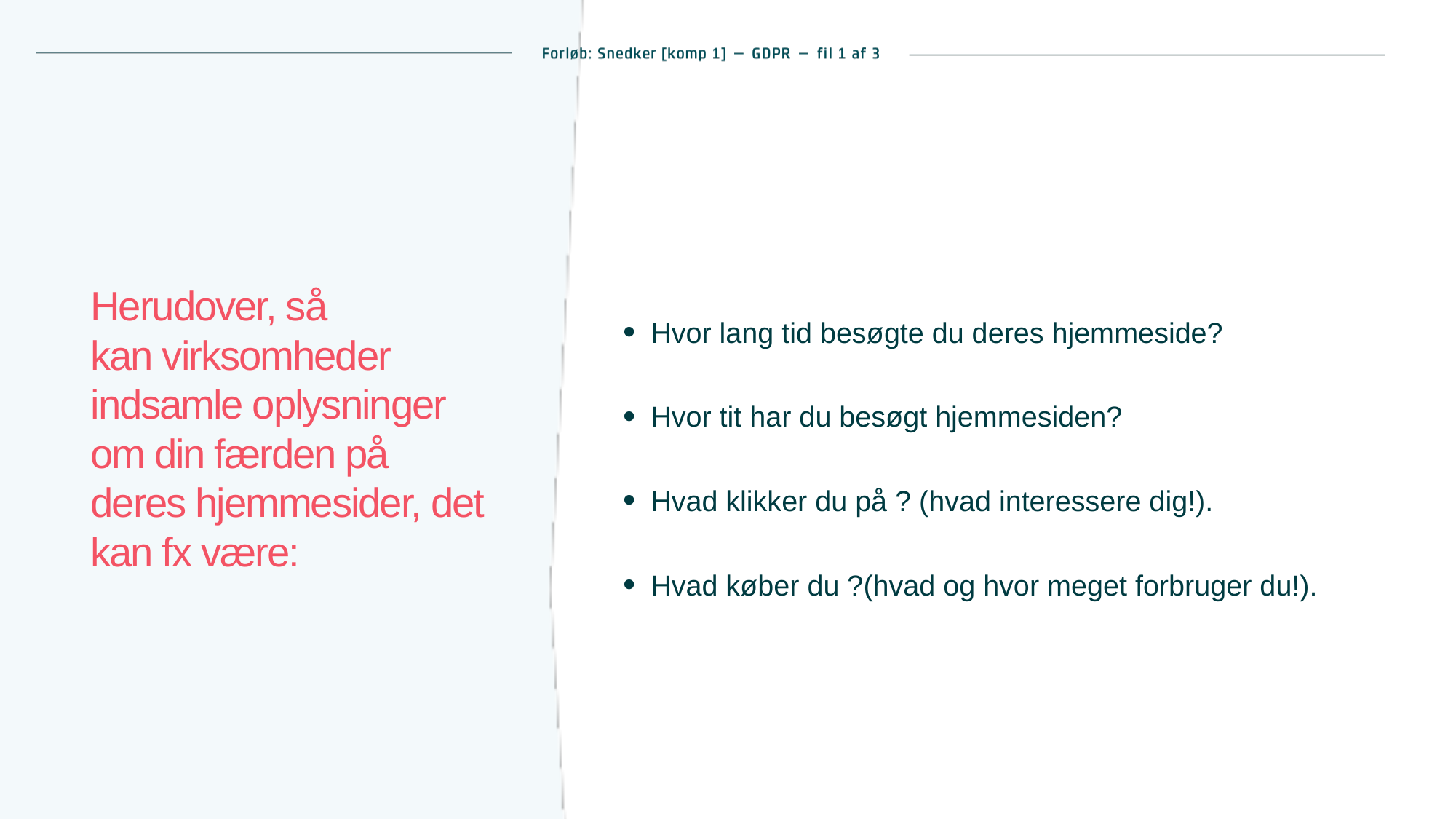

Hvor lang tid besøgte du deres hjemmeside?
Hvor tit har du besøgt hjemmesiden?
Hvad klikker du på ? (hvad interessere dig!).
Hvad køber du ?(hvad og hvor meget forbruger du!).
# Herudover, så
kan virksomheder indsamle oplysninger om din færden på deres hjemmesider, det kan fx være:
5